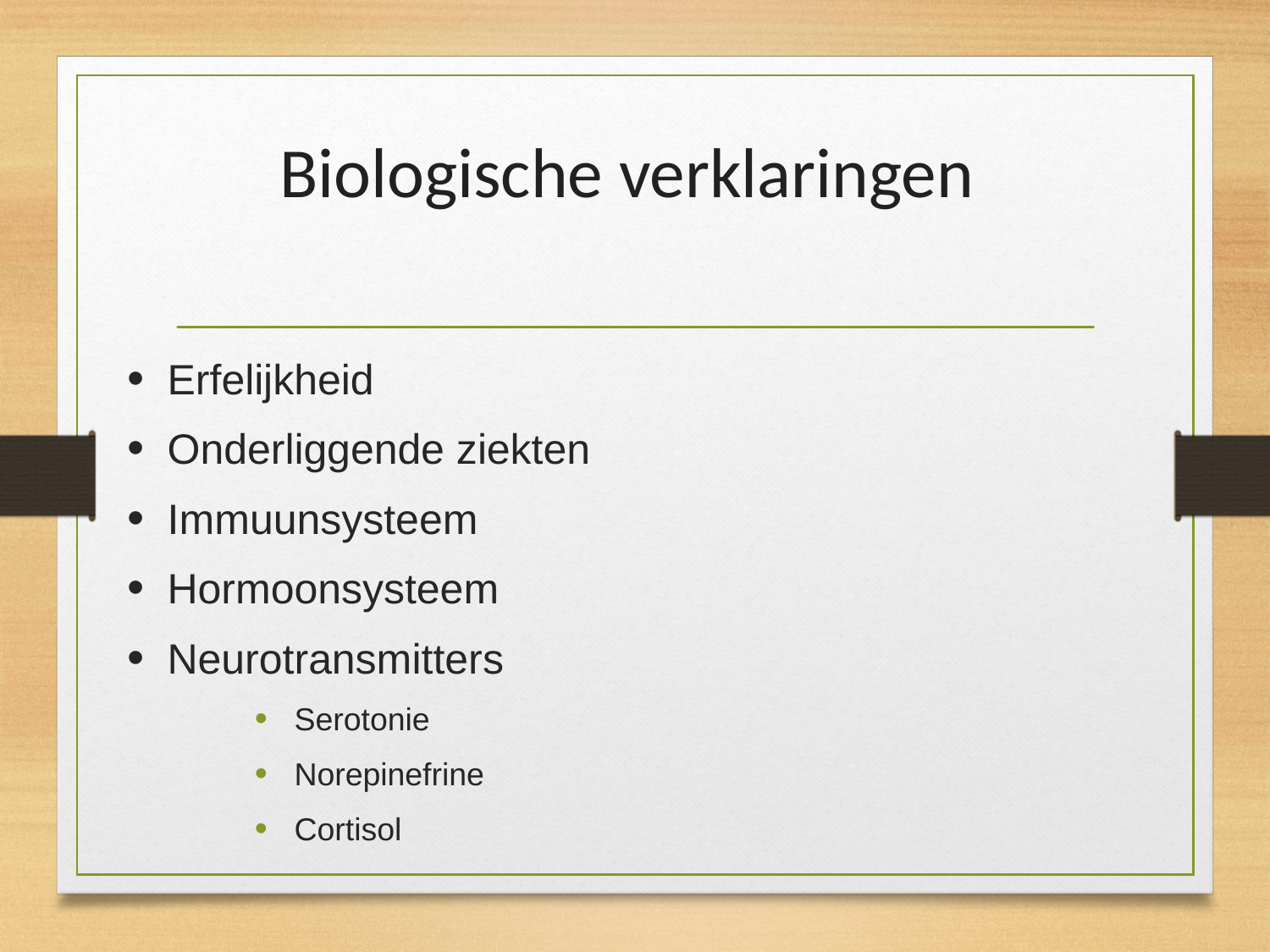

# Biologische verklaringen
Erfelijkheid
Onderliggende ziekten
Immuunsysteem
Hormoonsysteem
Neurotransmitters
Serotonie
Norepinefrine
Cortisol